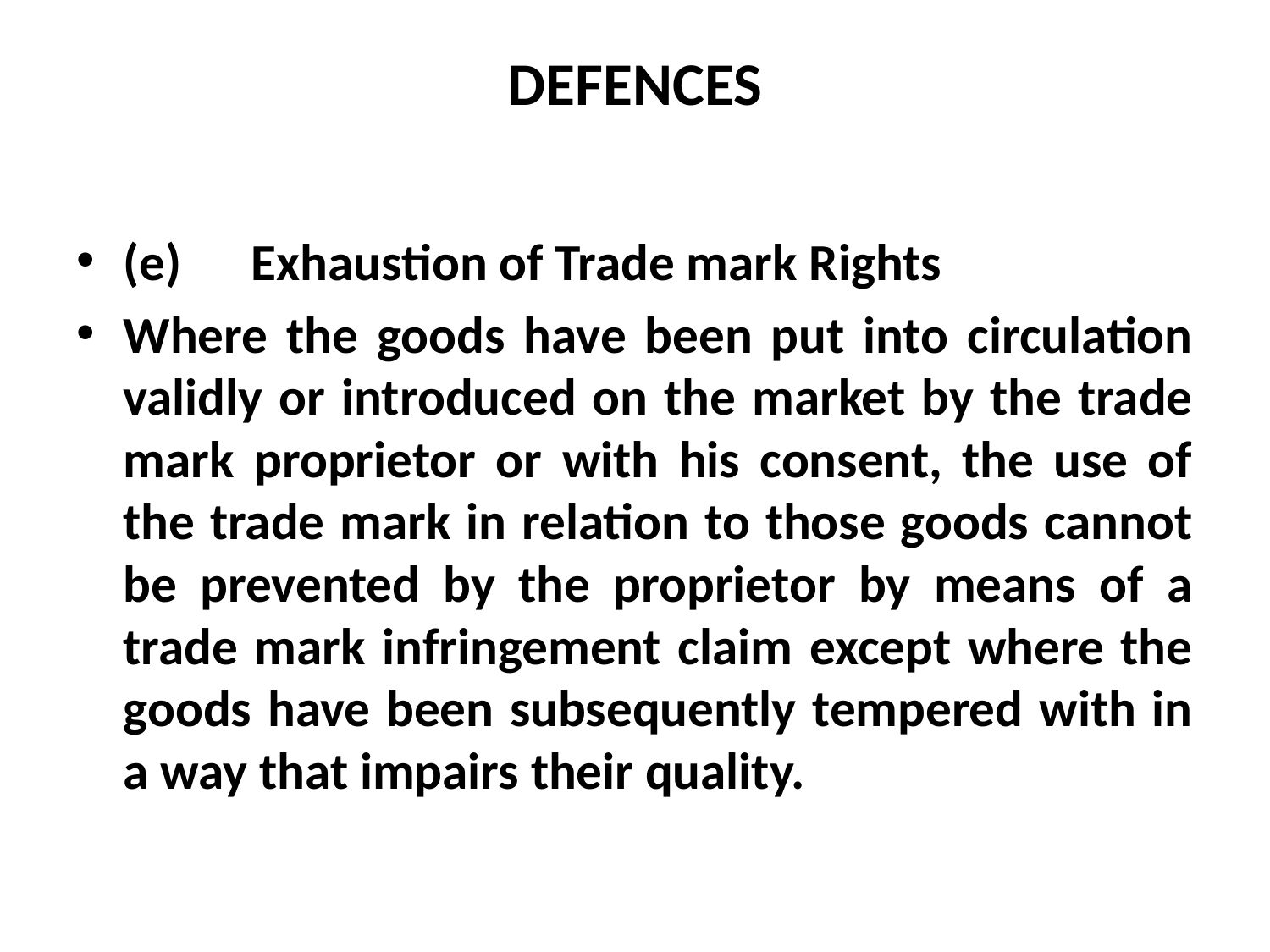

# DEFENCES
(e)      Exhaustion of Trade mark Rights
Where the goods have been put into circulation validly or introduced on the market by the trade mark proprietor or with his consent, the use of the trade mark in relation to those goods cannot be prevented by the proprietor by means of a trade mark infringement claim except where the goods have been subsequently tempered with in a way that impairs their quality.